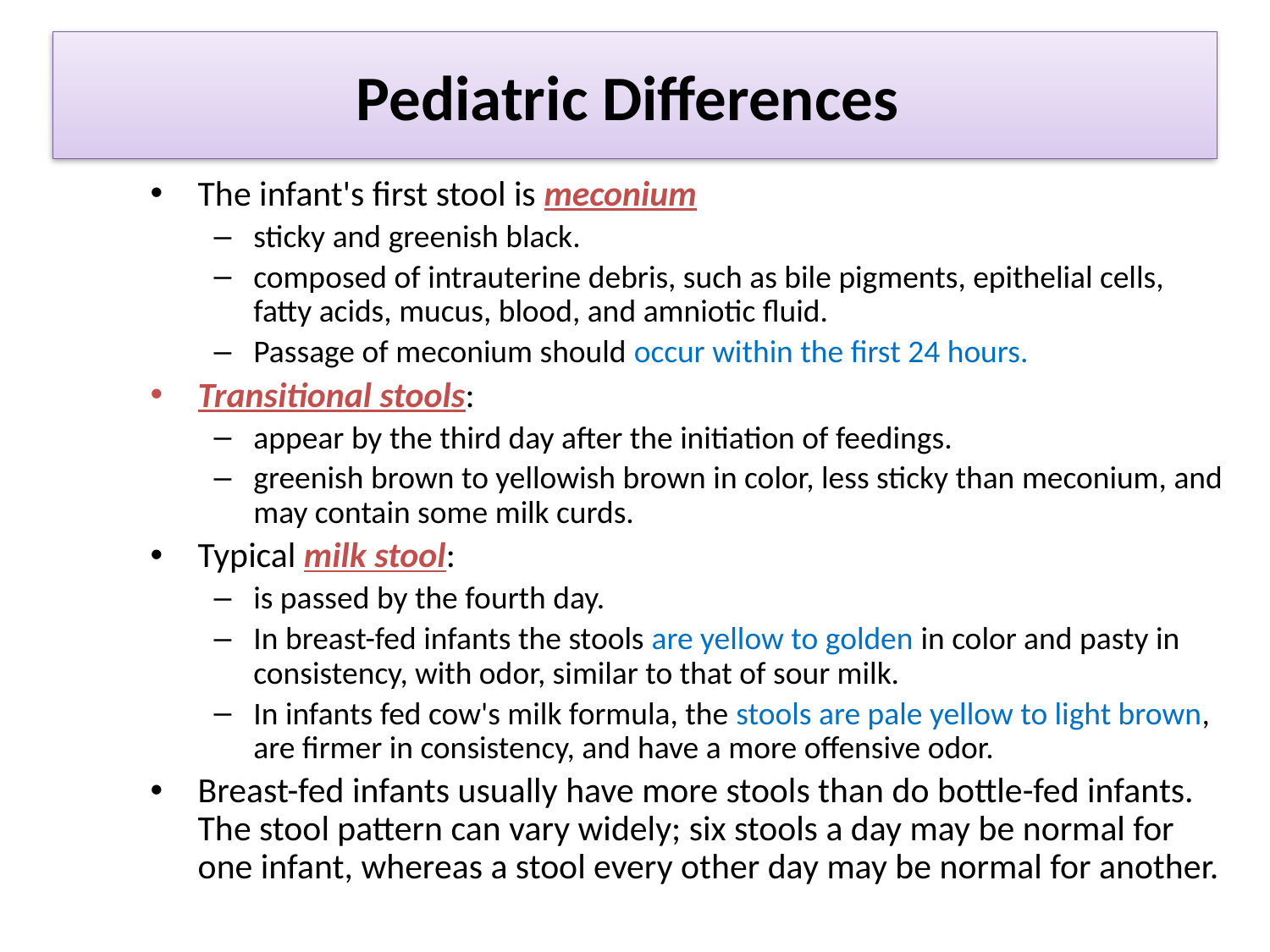

Pediatric Differences
The infant's first stool is meconium
sticky and greenish black.
composed of intrauterine debris, such as bile pigments, epithelial cells, fatty acids, mucus, blood, and amniotic fluid.
Passage of meconium should occur within the first 24 hours.
Transitional stools:
appear by the third day after the initiation of feedings.
greenish brown to yellowish brown in color, less sticky than meconium, and may contain some milk curds.
Typical milk stool:
is passed by the fourth day.
In breast-fed infants the stools are yellow to golden in color and pasty in consistency, with odor, similar to that of sour milk.
In infants fed cow's milk formula, the stools are pale yellow to light brown, are firmer in consistency, and have a more offensive odor.
Breast-fed infants usually have more stools than do bottle-fed infants. The stool pattern can vary widely; six stools a day may be normal for one infant, whereas a stool every other day may be normal for another.